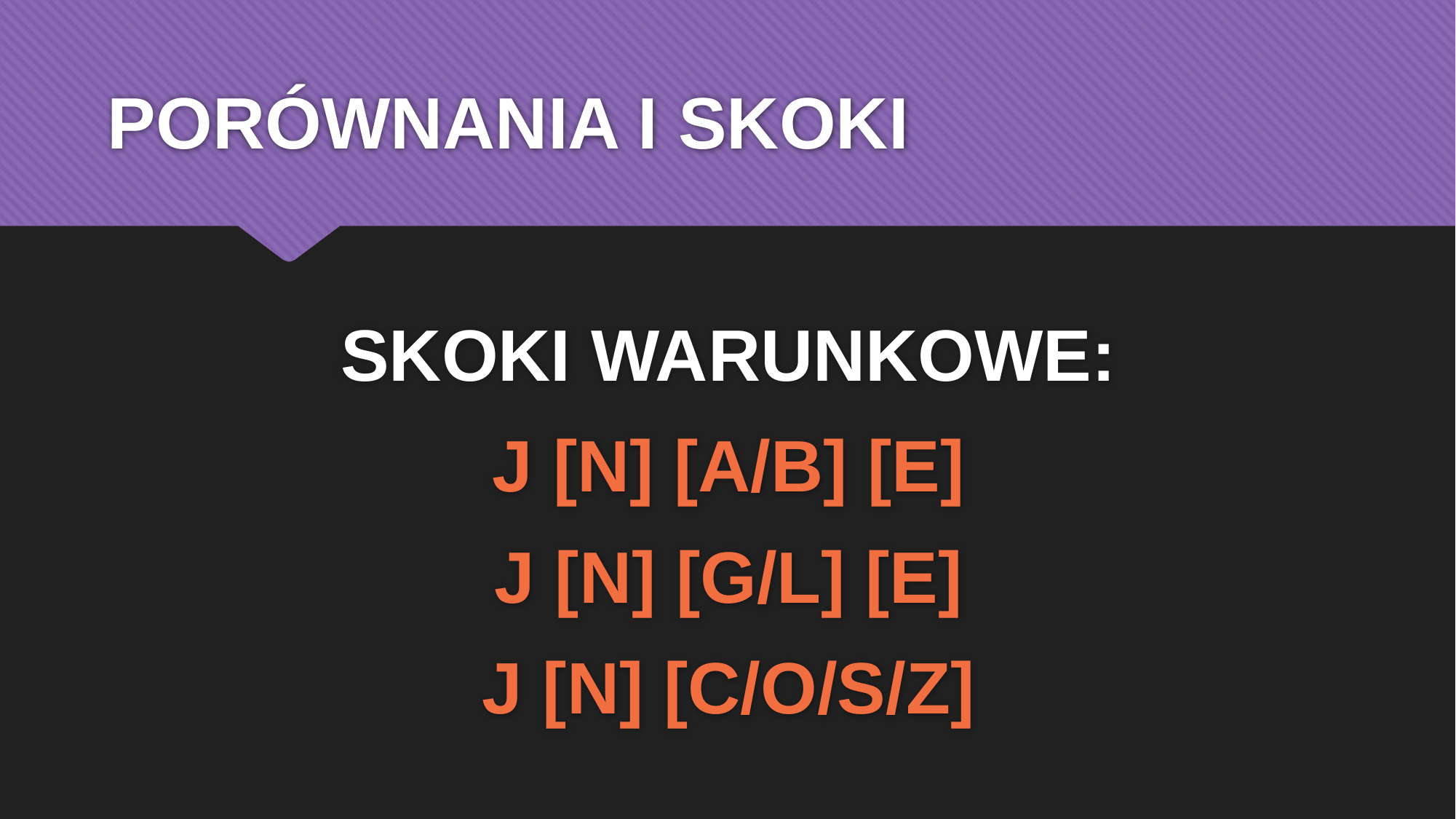

# PORÓWNANIA I SKOKI
SKOKI WARUNKOWE:
J [N] [A/B] [E]
J [N] [G/L] [E]
J [N] [C/O/S/Z]